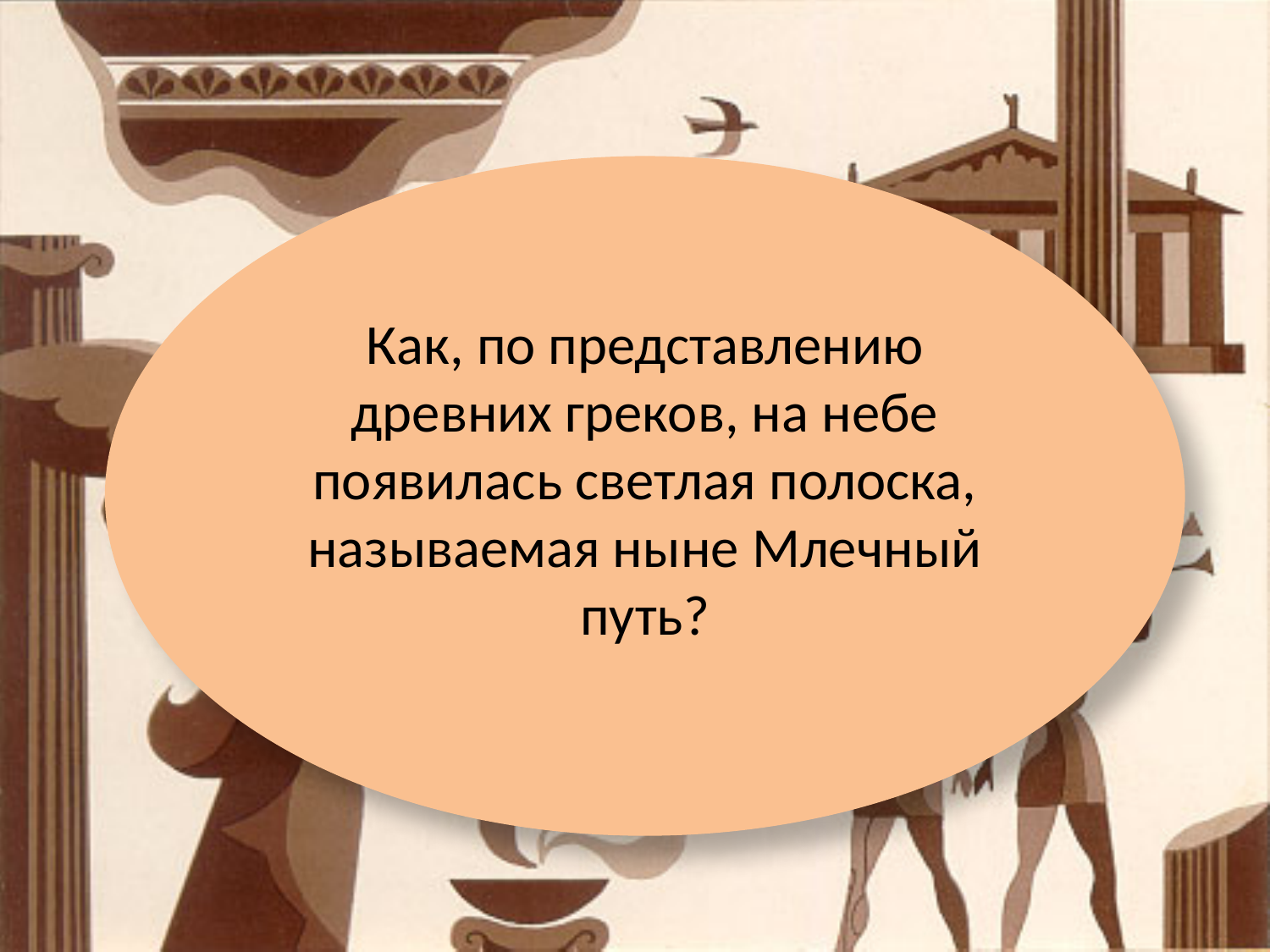

Как, по представлению древних греков, на небе появилась светлая полоска, называемая ныне Млечный путь?